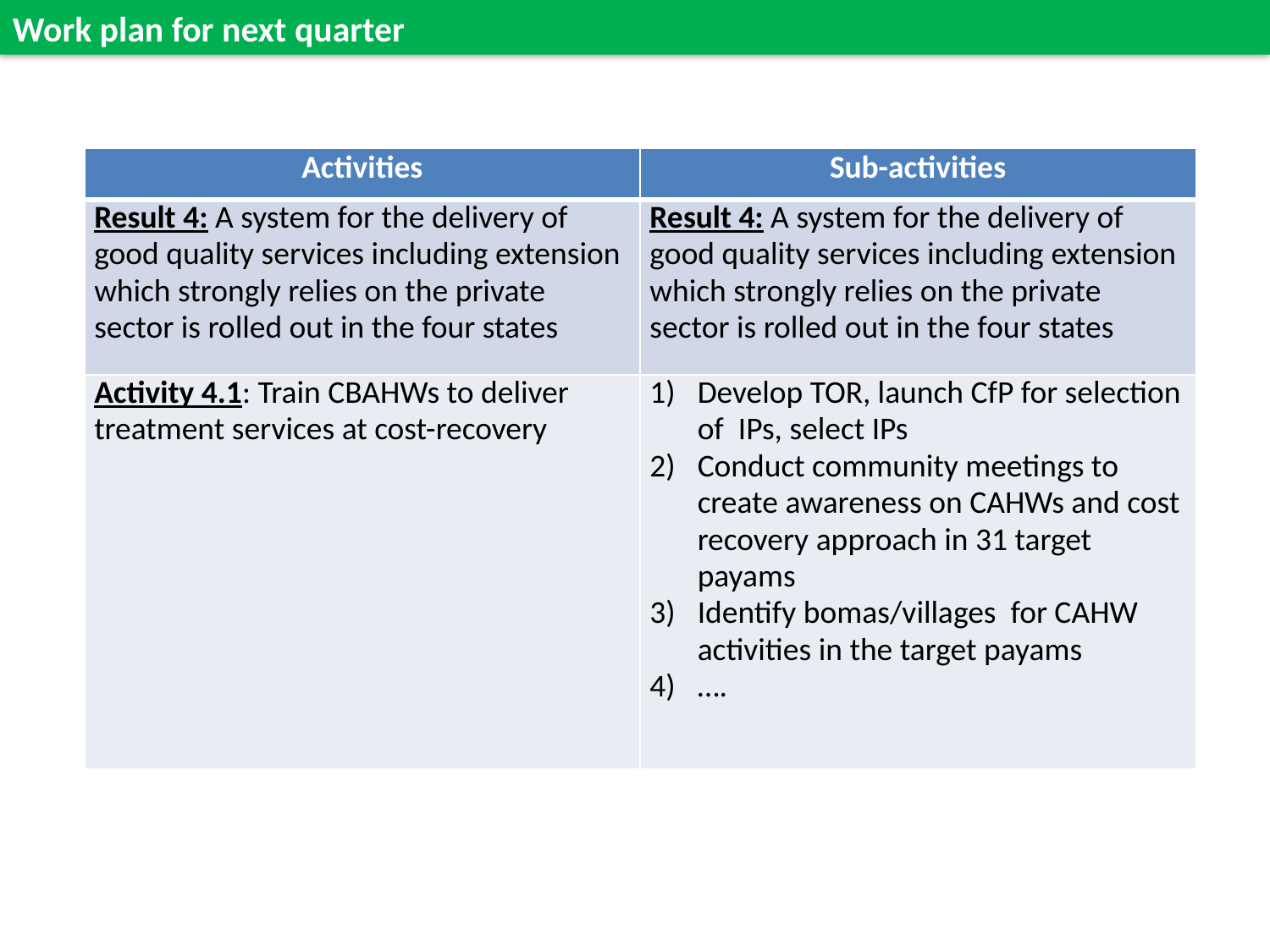

Work plan for next quarter
| Activities | Sub-activities |
| --- | --- |
| Result 4: A system for the delivery of good quality services including extension which strongly relies on the private sector is rolled out in the four states | Result 4: A system for the delivery of good quality services including extension which strongly relies on the private sector is rolled out in the four states |
| Activity 4.1: Train CBAHWs to deliver treatment services at cost-recovery | Develop TOR, launch CfP for selection of IPs, select IPs Conduct community meetings to create awareness on CAHWs and cost recovery approach in 31 target payams Identify bomas/villages for CAHW activities in the target payams …. |